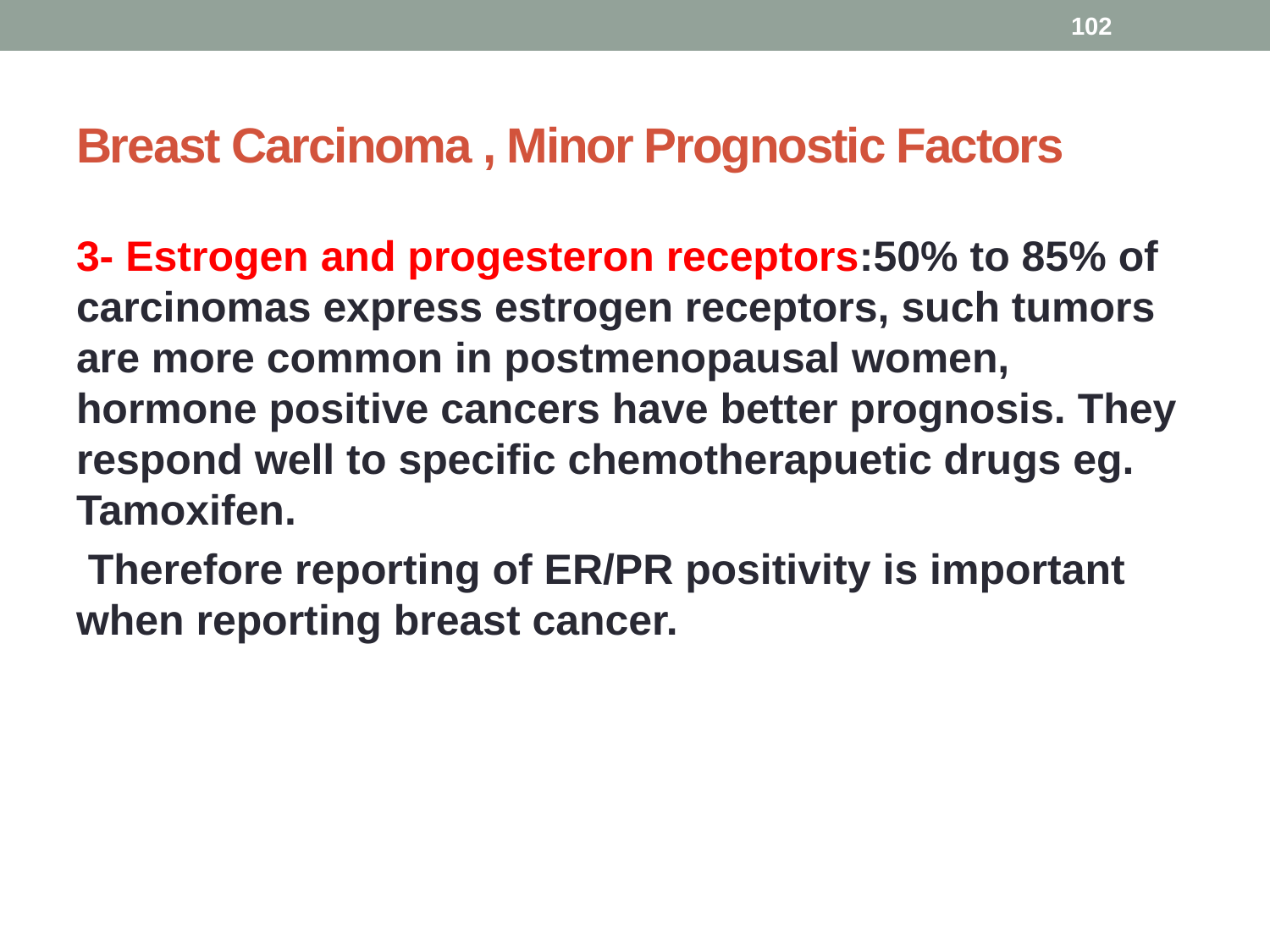

102
# Breast Carcinoma , Minor Prognostic Factors
3- Estrogen and progesteron receptors:50% to 85% of carcinomas express estrogen receptors, such tumors are more common in postmenopausal women, hormone positive cancers have better prognosis. They respond well to specific chemotherapuetic drugs eg. Tamoxifen.
 Therefore reporting of ER/PR positivity is important when reporting breast cancer.